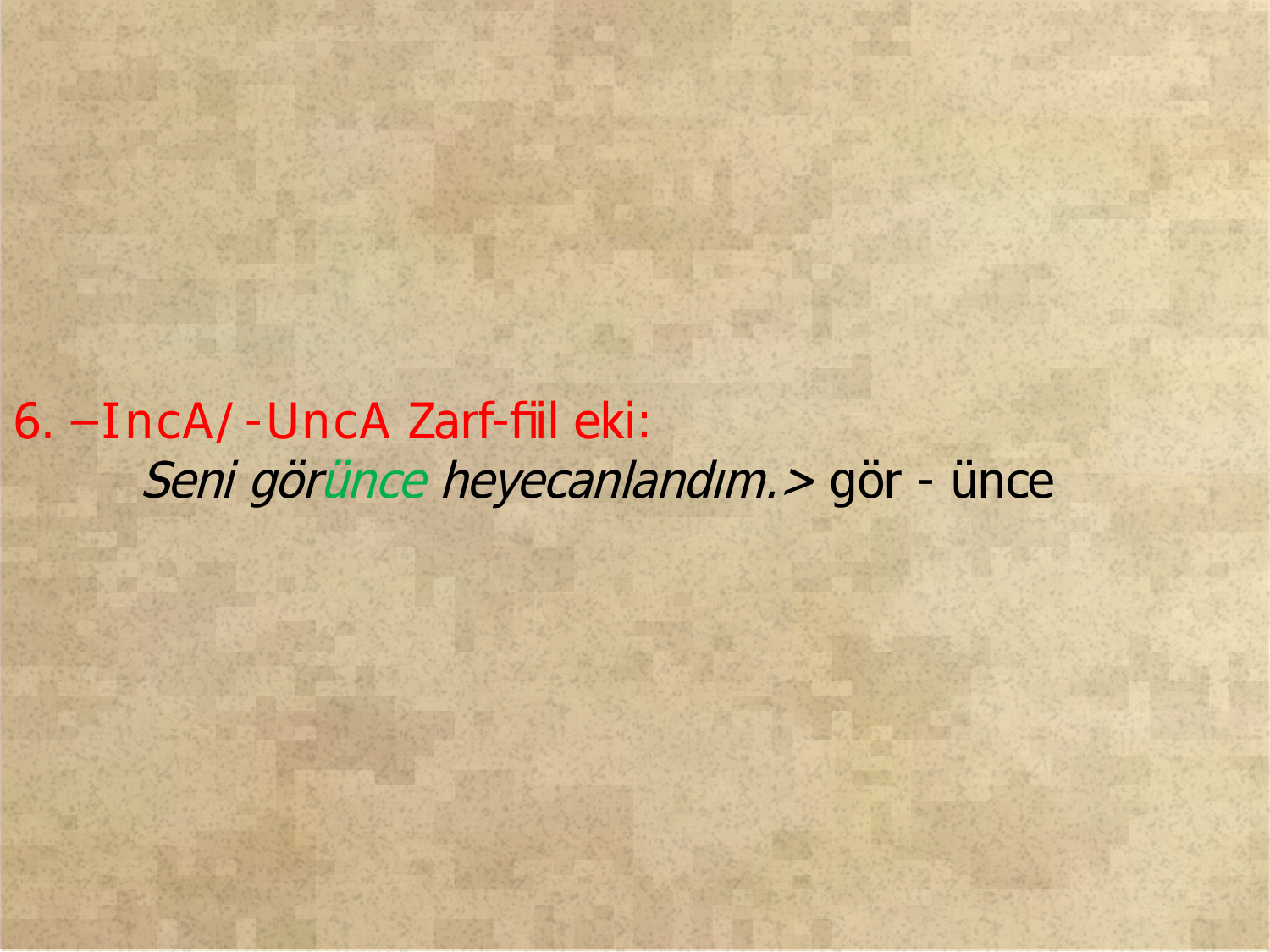

6. –IncA/-UncA Zarf-fiil eki:
	Seni görünce heyecanlandım.> gör - ünce